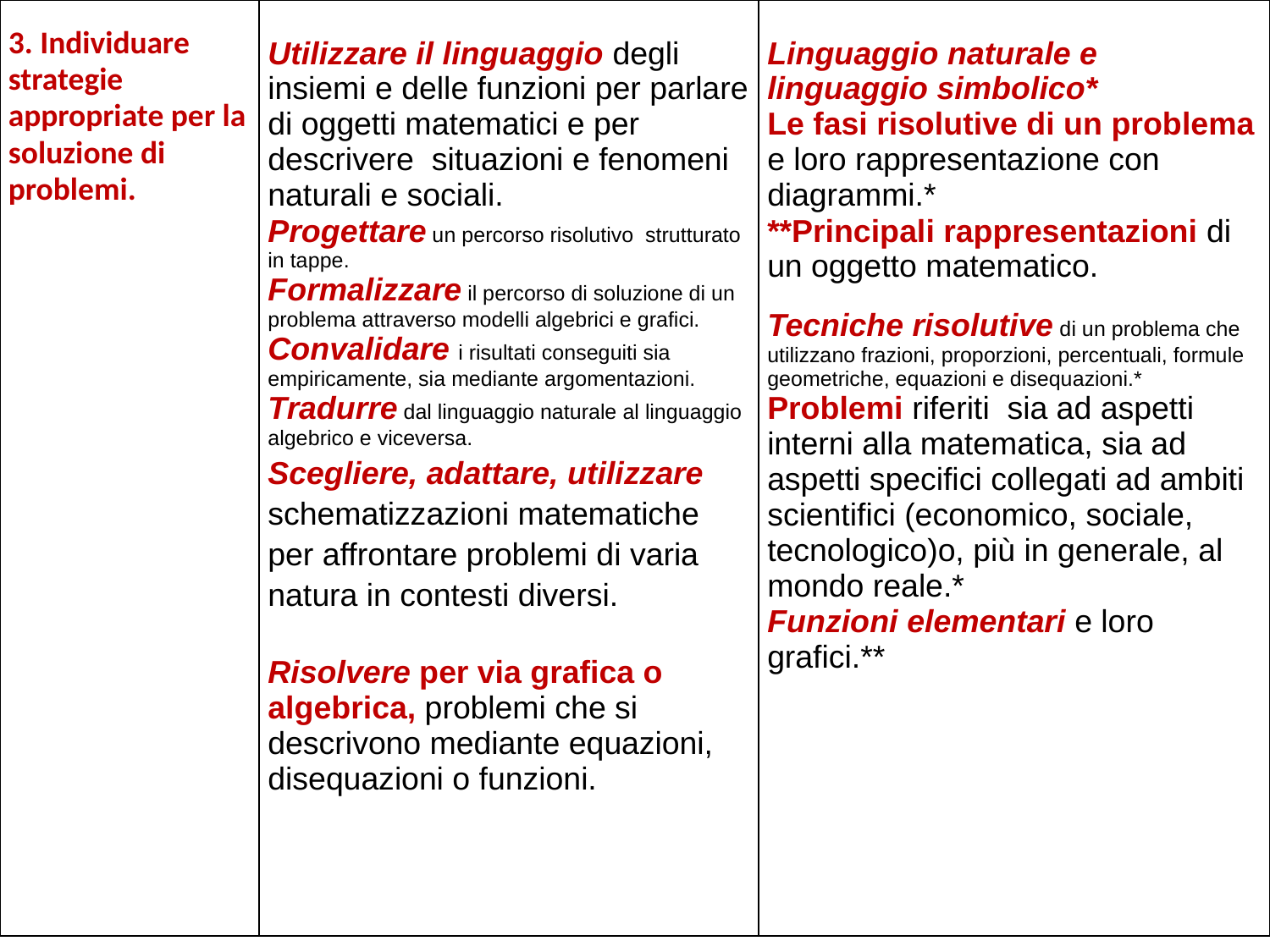

| 3. Individuare strategie appropriate per la soluzione di problemi. | Utilizzare il linguaggio degli insiemi e delle funzioni per parlare di oggetti matematici e per descrivere situazioni e fenomeni naturali e sociali. Progettare un percorso risolutivo strutturato in tappe. Formalizzare il percorso di soluzione di un problema attraverso modelli algebrici e grafici. Convalidare i risultati conseguiti sia empiricamente, sia mediante argomentazioni. Tradurre dal linguaggio naturale al linguaggio algebrico e viceversa. Scegliere, adattare, utilizzare schematizzazioni matematiche per affrontare problemi di varia natura in contesti diversi. Risolvere per via grafica o algebrica, problemi che si descrivono mediante equazioni, disequazioni o funzioni. | Linguaggio naturale e linguaggio simbolico\* Le fasi risolutive di un problema e loro rappresentazione con diagrammi.\* \*\*Principali rappresentazioni di un oggetto matematico. Tecniche risolutive di un problema che utilizzano frazioni, proporzioni, percentuali, formule geometriche, equazioni e disequazioni.\* Problemi riferiti sia ad aspetti interni alla matematica, sia ad aspetti specifici collegati ad ambiti scientifici (economico, sociale, tecnologico)o, più in generale, al mondo reale.\* Funzioni elementari e loro grafici.\*\* |
| --- | --- | --- |